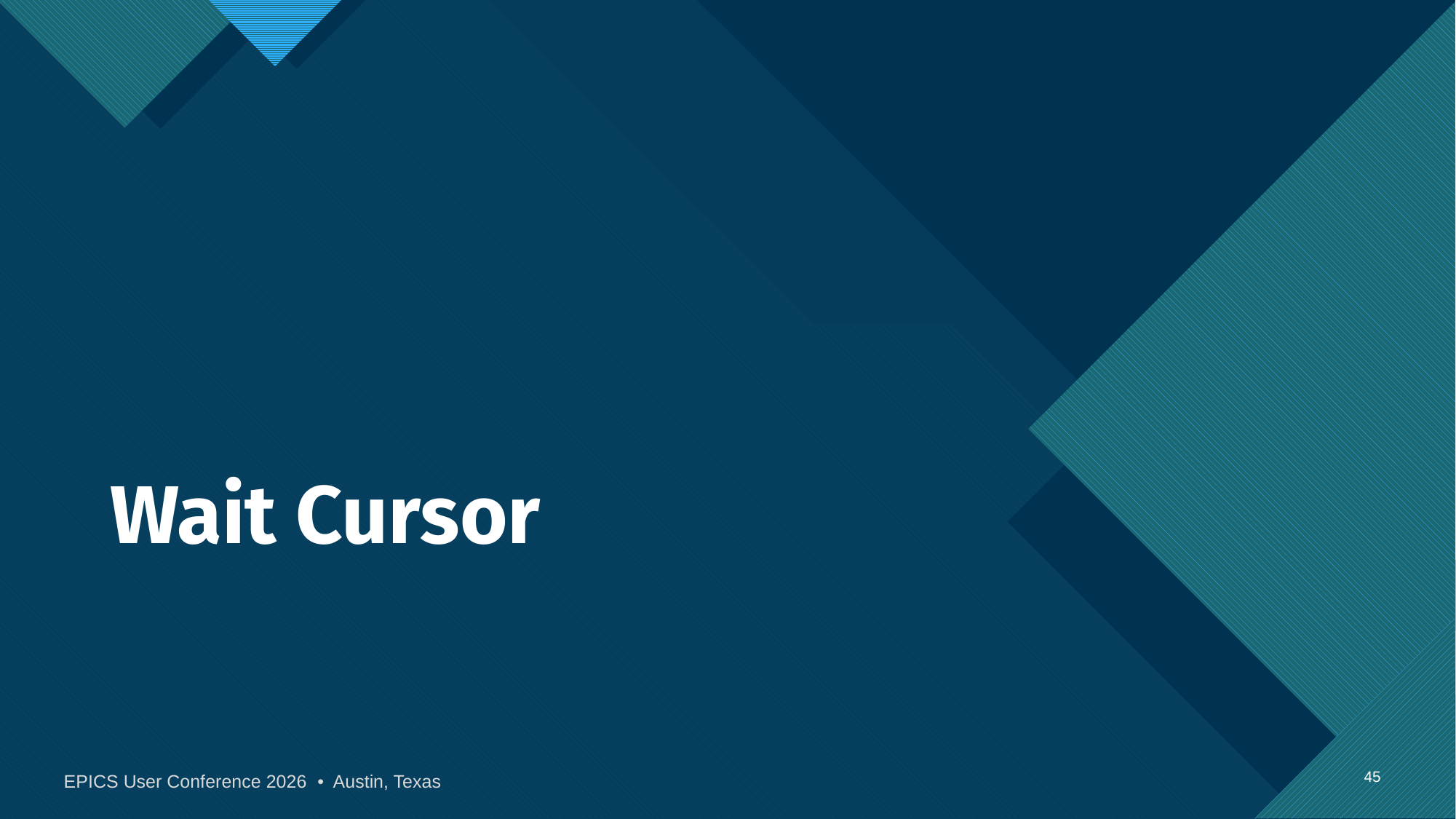

# Wait Cursor

45
EPICS User Conference 2026  •  Austin, Texas